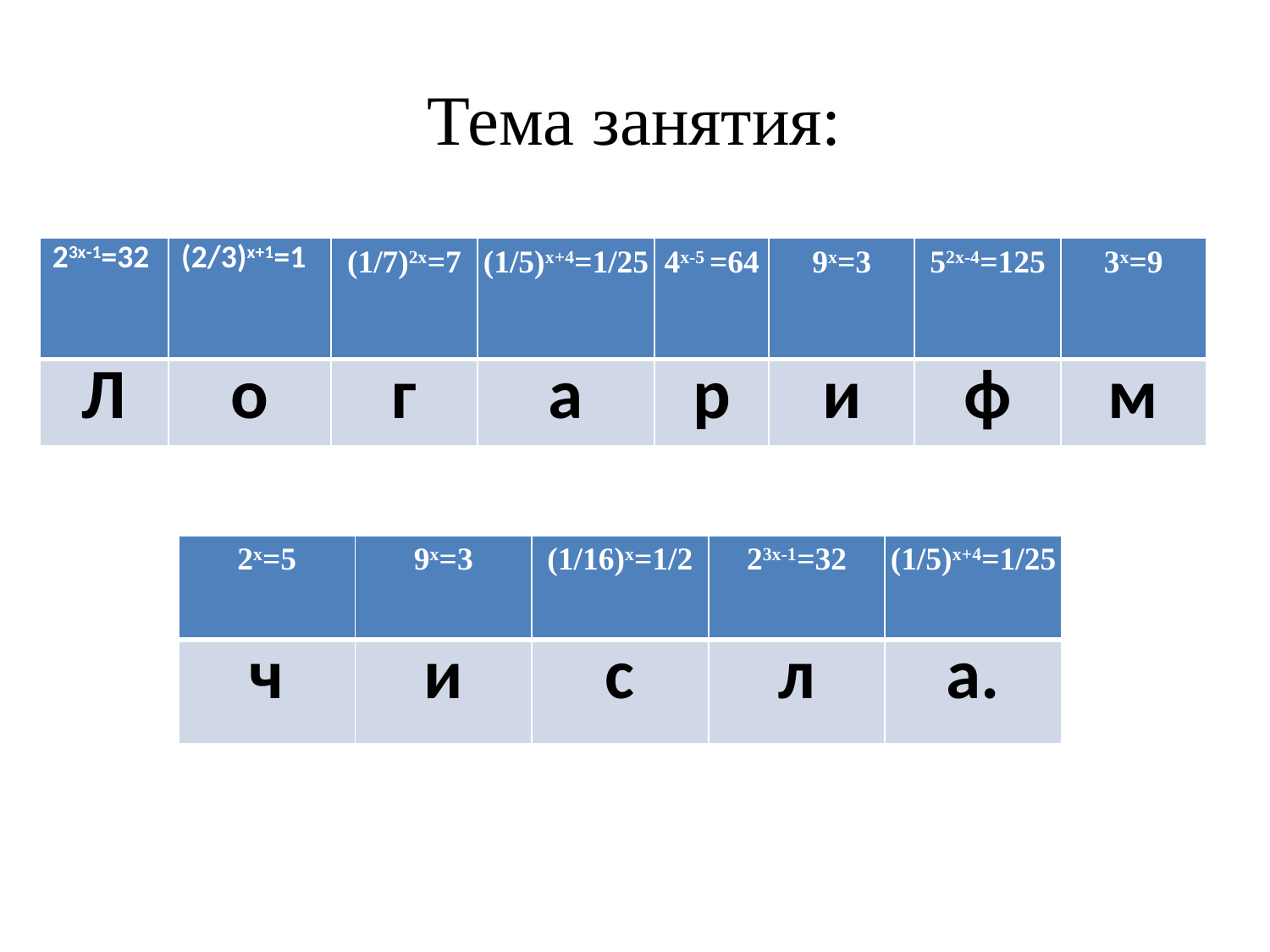

# Тема занятия:

| 23х-1=32 | (2/3)х+1=1 | (1/7)2х=7 | (1/5)х+4=1/25 | 4х-5 =64 | 9х=3 | 52х-4=125 | 3х=9 |
| --- | --- | --- | --- | --- | --- | --- | --- |
| Л | о | г | а | р | и | ф | м |
| 2х=5 | 9х=3 | (1/16)х=1/2 | 23х-1=32 | (1/5)х+4=1/25 |
| --- | --- | --- | --- | --- |
| ч | и | с | л | а. |